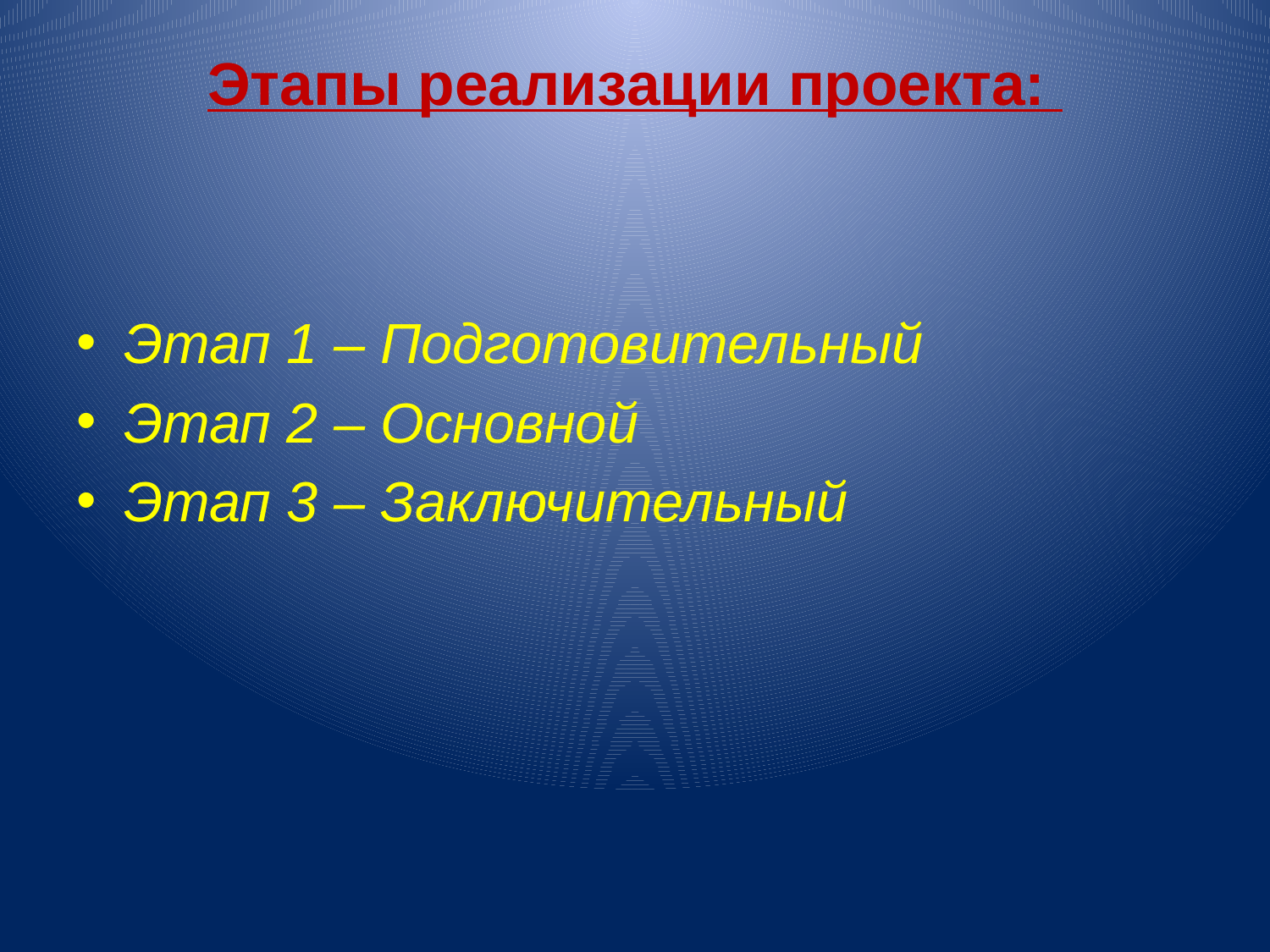

# Этапы реализации проекта:

Этап 1 – Подготовительный
Этап 2 – Основной
Этап 3 – Заключительный